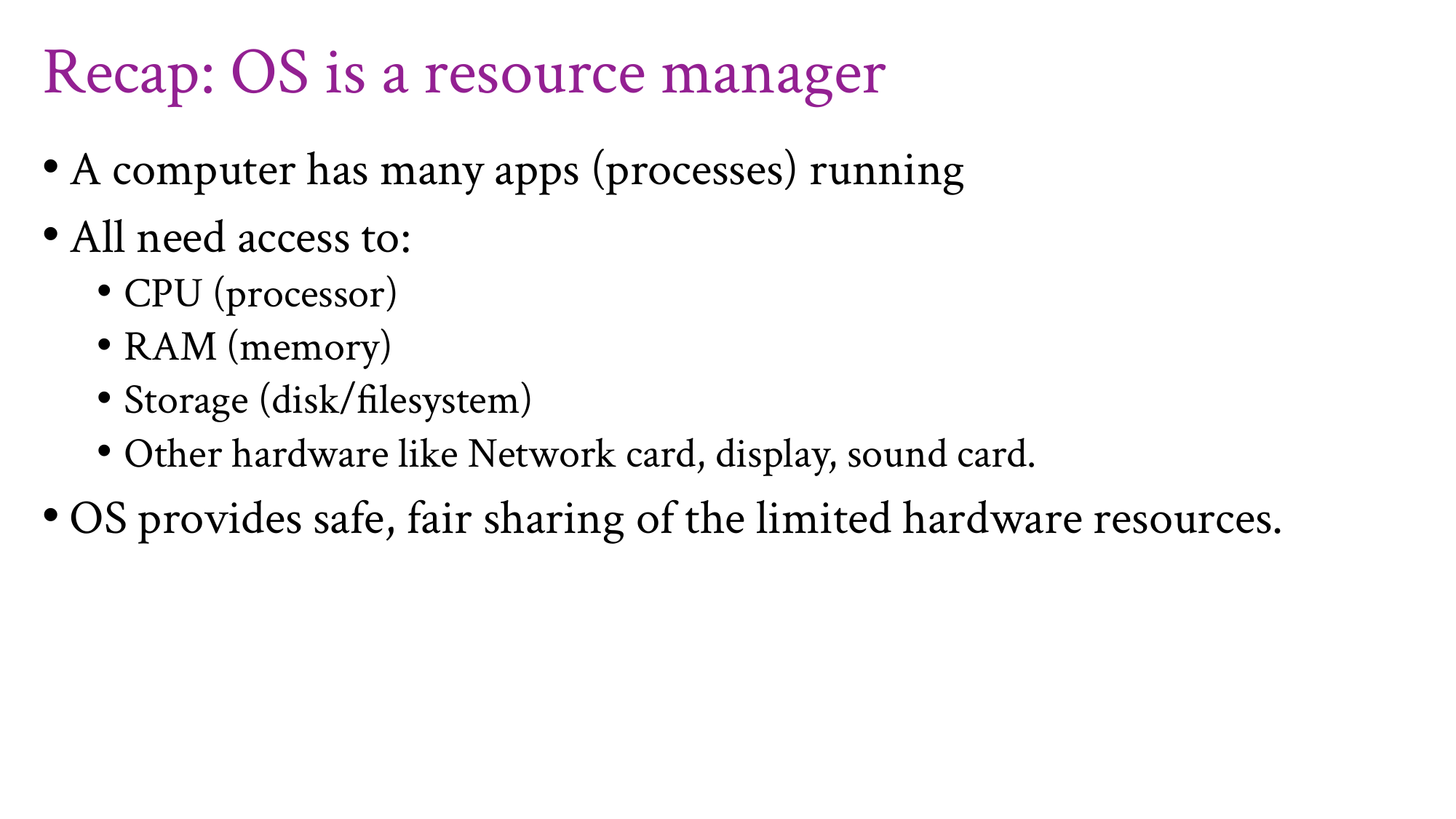

# Recap: OS is a resource manager
A computer has many apps (processes) running
All need access to:
CPU (processor)
RAM (memory)
Storage (disk/filesystem)
Other hardware like Network card, display, sound card.
OS provides safe, fair sharing of the limited hardware resources.